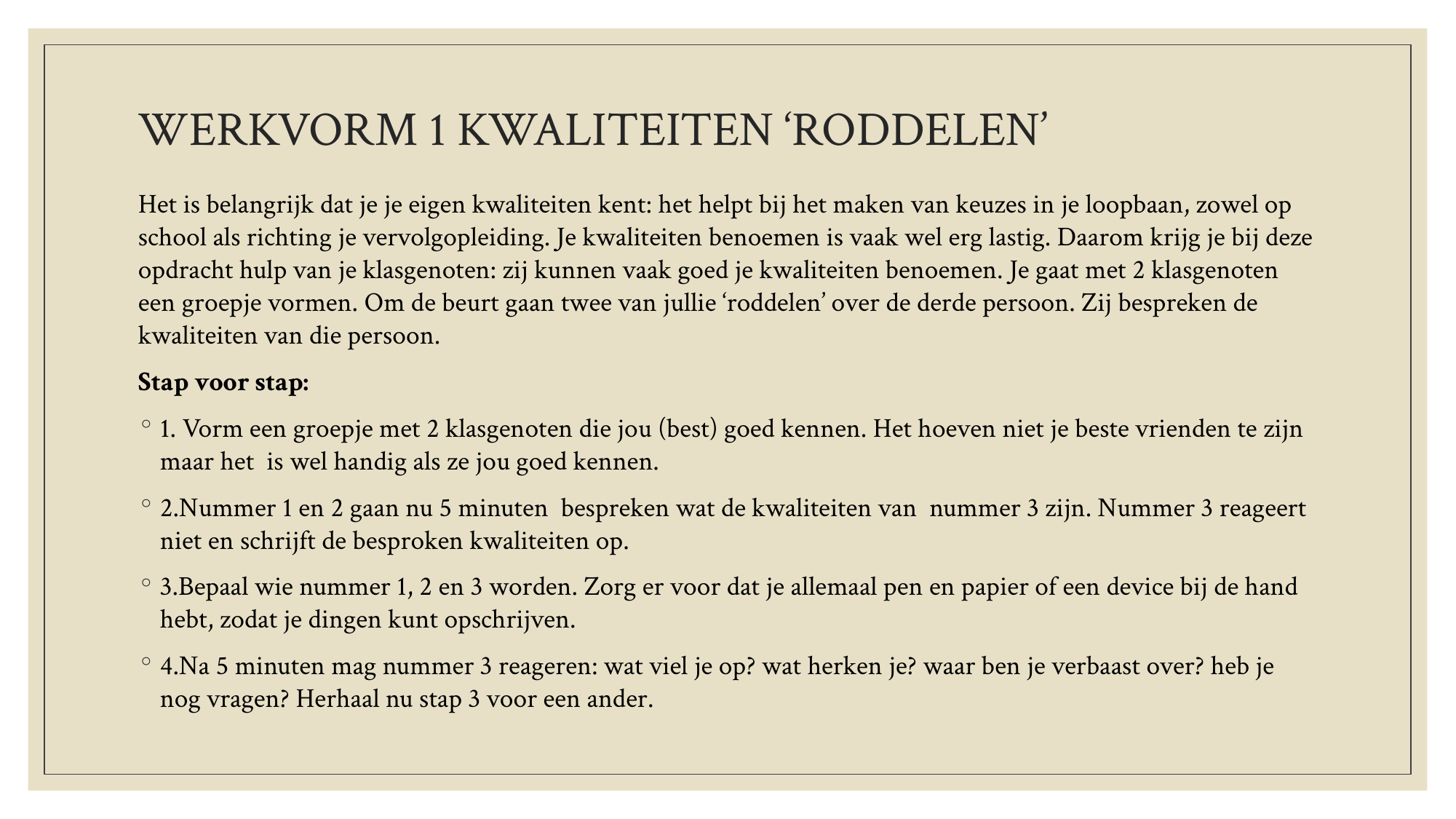

# WERKVORM 1 KWALITEITEN ‘RODDELEN’
Het is belangrijk dat je je eigen kwaliteiten kent: het helpt bij het maken van keuzes in je loopbaan, zowel op school als richting je vervolgopleiding. Je kwaliteiten benoemen is vaak wel erg lastig. Daarom krijg je bij deze opdracht hulp van je klasgenoten: zij kunnen vaak goed je kwaliteiten benoemen. Je gaat met 2 klasgenoten een groepje vormen. Om de beurt gaan twee van jullie ‘roddelen’ over de derde persoon. Zij bespreken de kwaliteiten van die persoon.
Stap voor stap:
1. Vorm een groepje met 2 klasgenoten die jou (best) goed kennen. Het hoeven niet je beste vrienden te zijn maar het  is wel handig als ze jou goed kennen.
2.Nummer 1 en 2 gaan nu 5 minuten  bespreken wat de kwaliteiten van  nummer 3 zijn. Nummer 3 reageert niet en schrijft de besproken kwaliteiten op.
3.Bepaal wie nummer 1, 2 en 3 worden. Zorg er voor dat je allemaal pen en papier of een device bij de hand hebt, zodat je dingen kunt opschrijven.
4.Na 5 minuten mag nummer 3 reageren: wat viel je op? wat herken je? waar ben je verbaast over? heb je nog vragen? Herhaal nu stap 3 voor een ander.